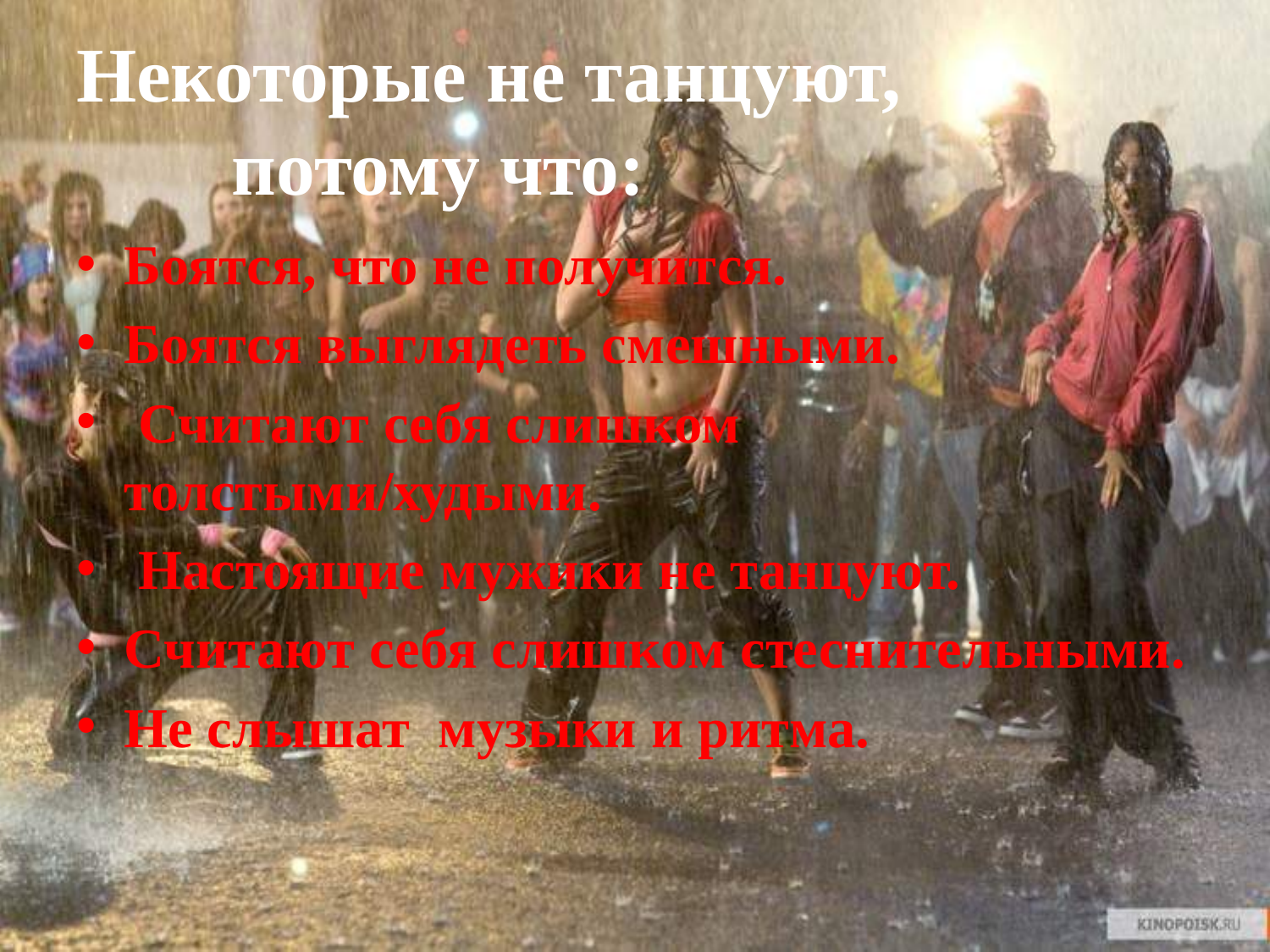

# Некоторые не танцуют,                       потому что:
Боятся, что не получится.
Боятся выглядеть смешными.
 Считают себя слишком толстыми/худыми.
 Настоящие мужики не танцуют.
Считают себя слишком стеснительными.
Не слышат  музыки и ритма.